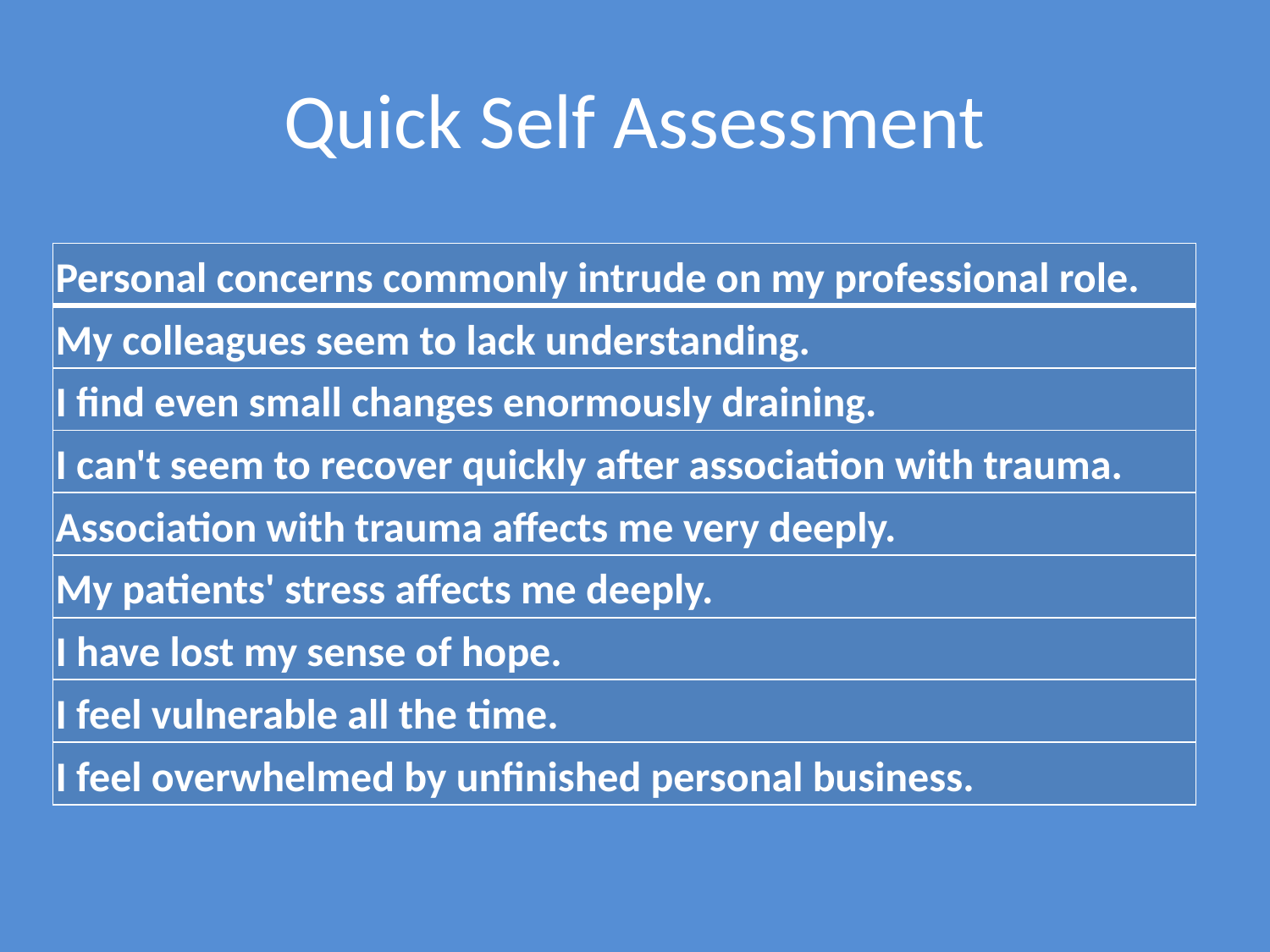

# Quick Self Assessment
| Personal concerns commonly intrude on my professional role. |
| --- |
| My colleagues seem to lack understanding. |
| I find even small changes enormously draining. |
| I can't seem to recover quickly after association with trauma. |
| Association with trauma affects me very deeply. |
| My patients' stress affects me deeply. |
| I have lost my sense of hope. |
| I feel vulnerable all the time. |
| I feel overwhelmed by unfinished personal business. |